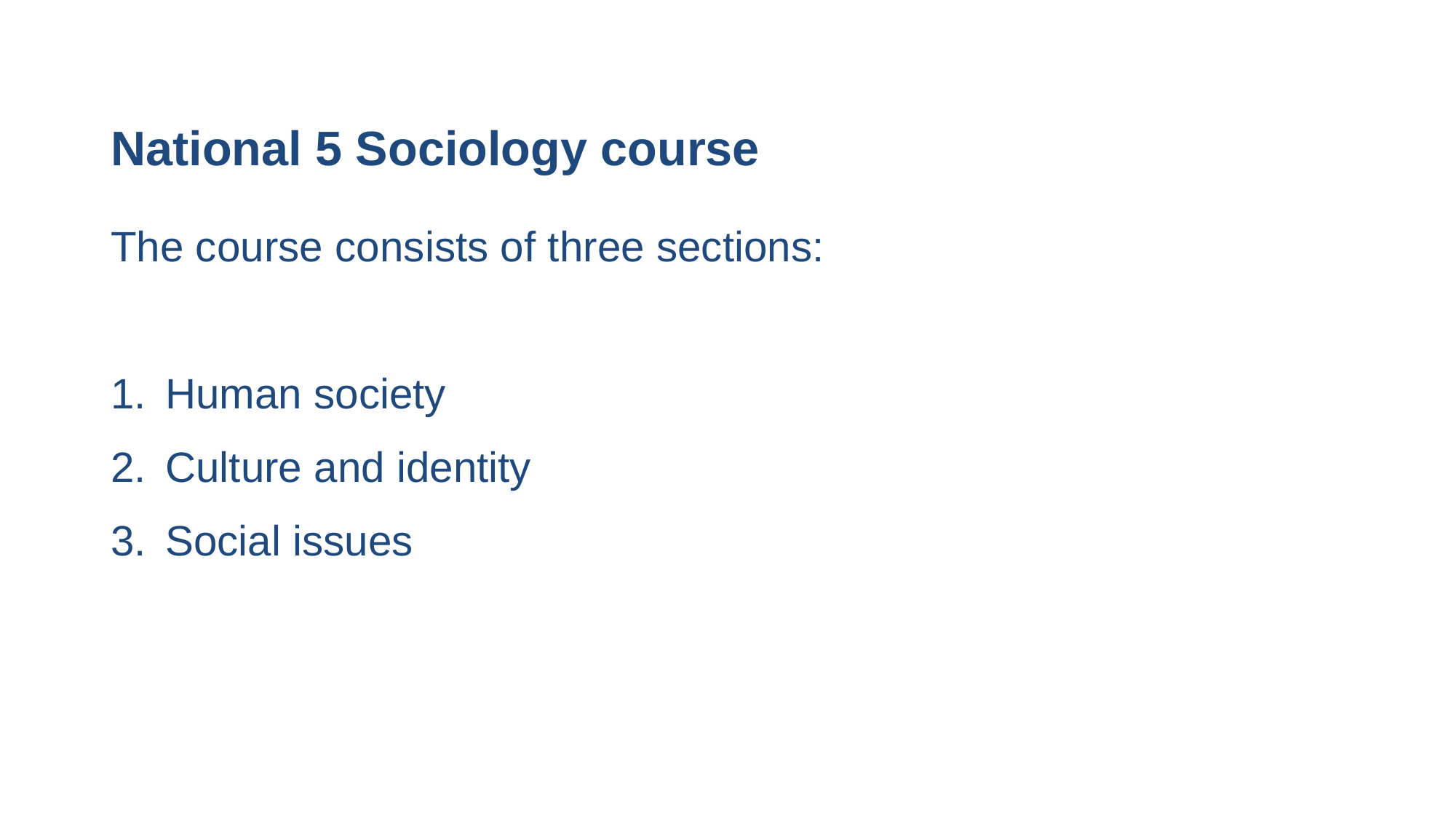

# National 5 Sociology course
The course consists of three sections:

Human society
Culture and identity
Social issues